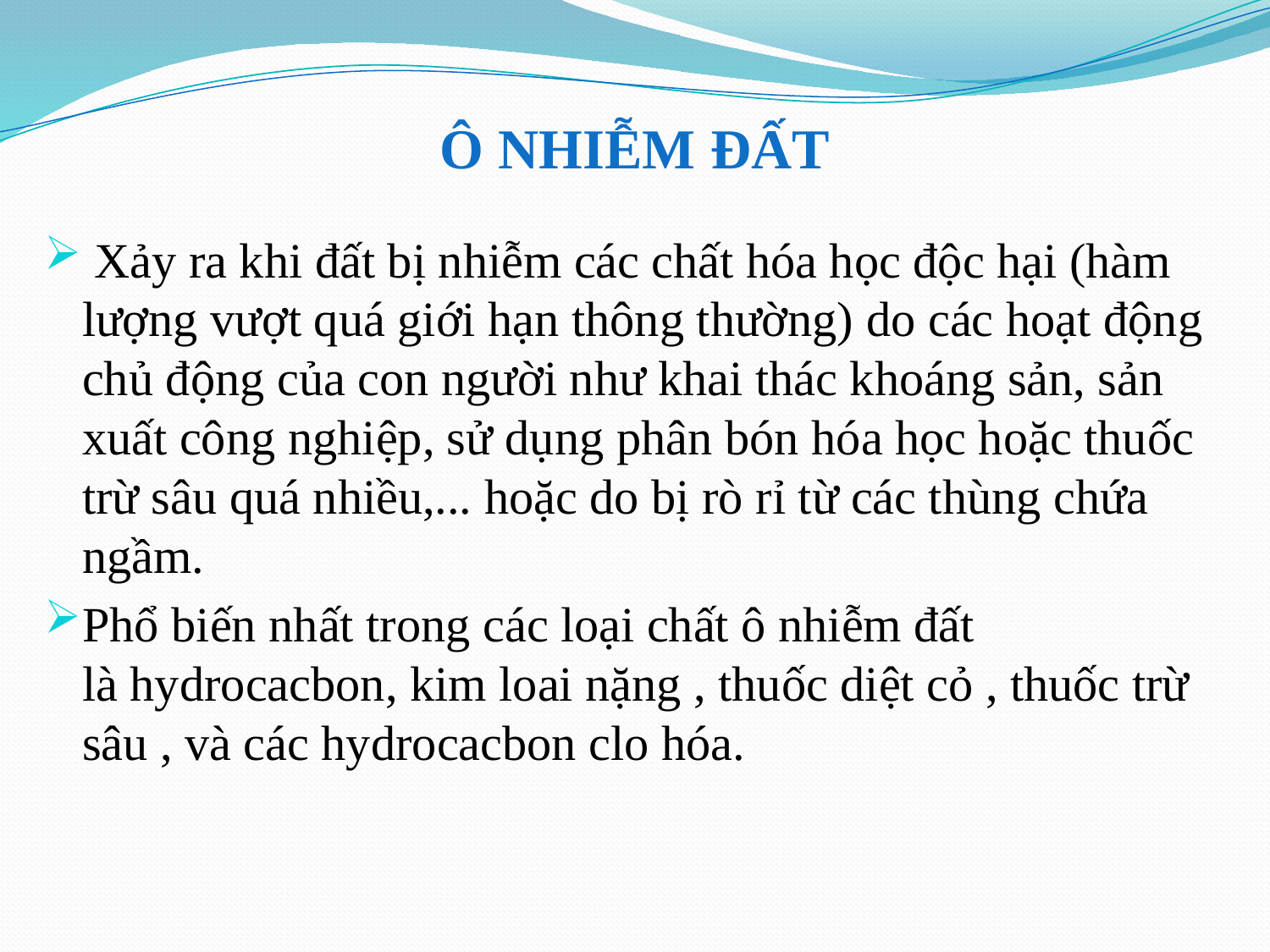

# Ô nhiễm Đất
 Xảy ra khi đất bị nhiễm các chất hóa học độc hại (hàm lượng vượt quá giới hạn thông thường) do các hoạt động chủ động của con người như khai thác khoáng sản, sản xuất công nghiệp, sử dụng phân bón hóa học hoặc thuốc trừ sâu quá nhiều,... hoặc do bị rò rỉ từ các thùng chứa ngầm.
Phổ biến nhất trong các loại chất ô nhiễm đất là hydrocacbon, kim loai nặng , thuốc diệt cỏ , thuốc trừ sâu , và các hydrocacbon clo hóa.